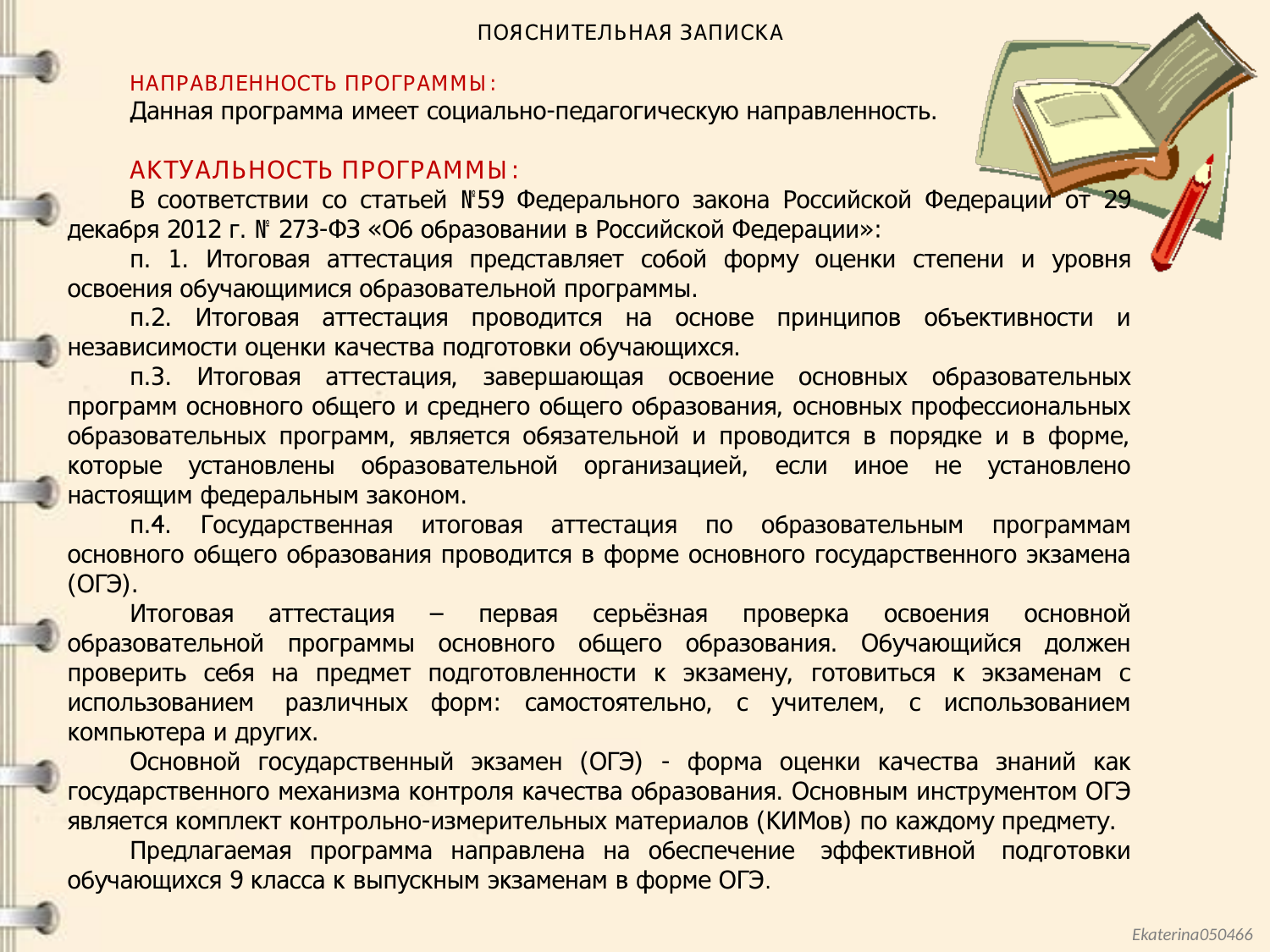

ПОЯСНИТЕЛЬНАЯ ЗАПИСКА

НАПРАВЛЕННОСТЬ ПРОГРАММЫ:
Данная программа имеет социально-педагогическую направленность.

АКТУАЛЬНОСТЬ ПРОГРАММЫ:
В соответствии со статьей №59 Федерального закона Российской Федерации от 29 декабря 2012 г. № 273-ФЗ «Об образовании в Российской Федерации»:
п. 1. Итоговая аттестация представляет собой форму оценки степени и уровня освоения обучающимися образовательной программы.
п.2. Итоговая аттестация проводится на основе принципов объективности и независимости оценки качества подготовки обучающихся.
п.3. Итоговая аттестация, завершающая освоение основных образовательных программ основного общего и среднего общего образования, основных профессиональных образовательных программ, является обязательной и проводится в порядке и в форме, которые установлены образовательной организацией, если иное не установлено настоящим федеральным законом.
п.4. Государственная итоговая аттестация по образовательным программам основного общего образования проводится в форме основного государственного экзамена (ОГЭ).
Итоговая аттестация – первая серьёзная проверка освоения основной образовательной программы основного общего образования. Обучающийся должен проверить себя на предмет подготовленности к экзамену, готовиться к экзаменам с использованием  различных форм: самостоятельно, с учителем, с использованием компьютера и других.
Основной государственный экзамен (ОГЭ) - форма оценки качества знаний как государственного механизма контроля качества образования. Основным инструментом ОГЭ является комплект контрольно-измерительных материалов (КИМов) по каждому предмету.
Предлагаемая программа направлена на обеспечение  эффективной  подготовки обучающихся 9 класса к выпускным экзаменам в форме ОГЭ.